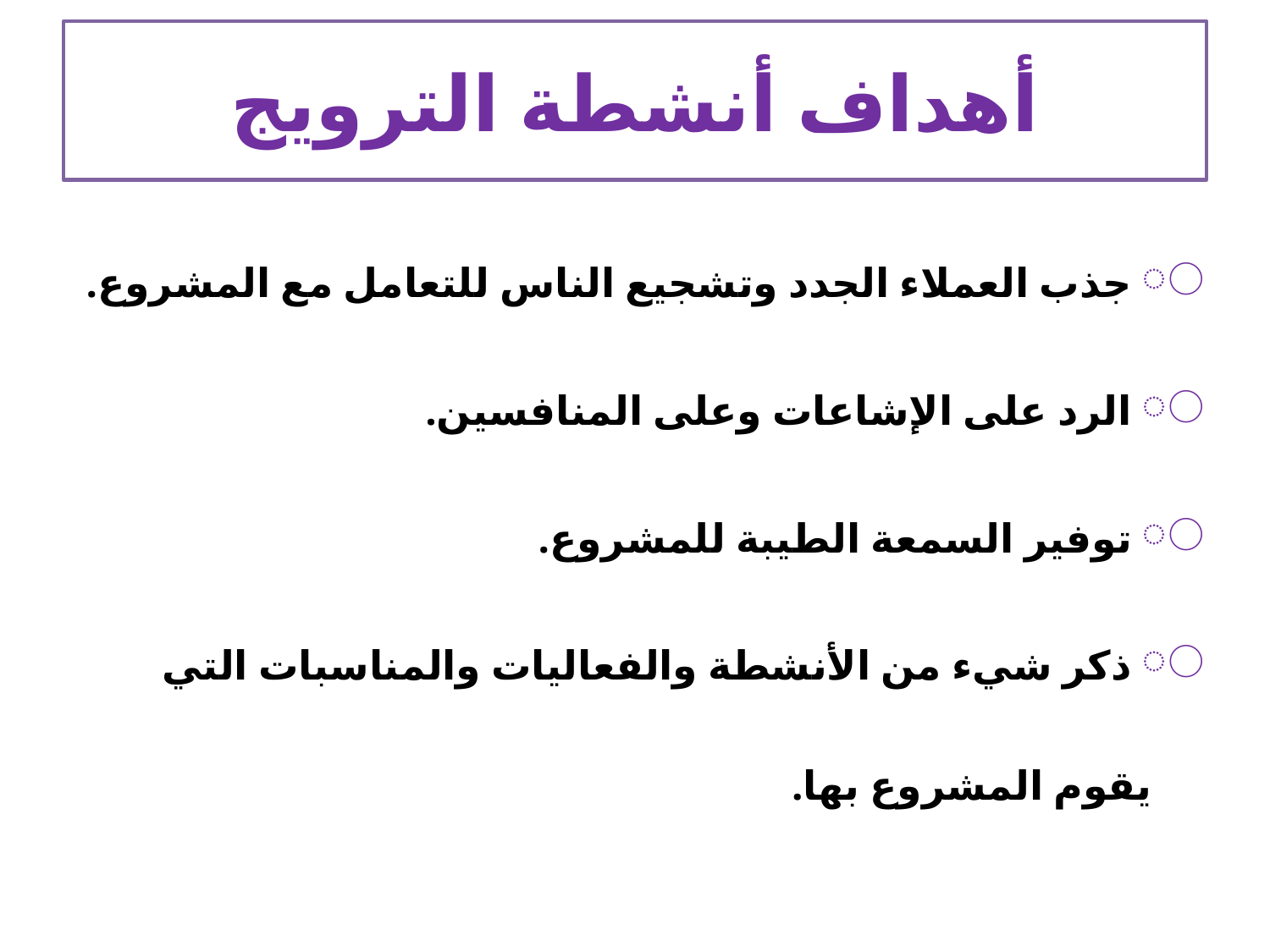

# أهداف أنشطة الترويج
 جذب العملاء الجدد وتشجيع الناس للتعامل مع المشروع.
 الرد على الإشاعات وعلى المنافسين.
 توفير السمعة الطيبة للمشروع.
 ذكر شيء من الأنشطة والفعاليات والمناسبات التي يقوم المشروع بها.